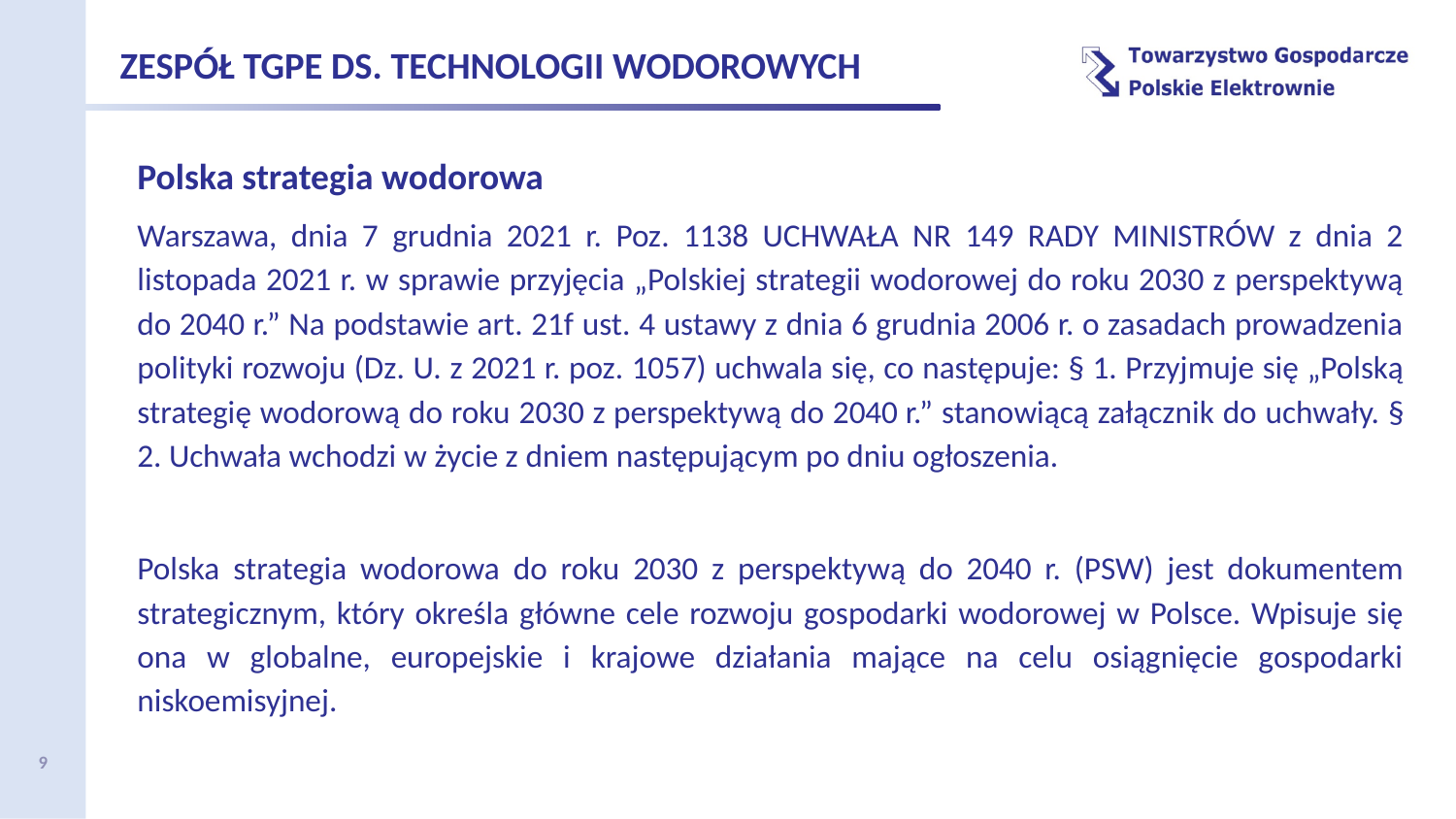

ZESPÓŁ TGPE DS. TECHNOLOGII WODOROWYCH
Polska strategia wodorowa
Warszawa, dnia 7 grudnia 2021 r. Poz. 1138 UCHWAŁA NR 149 RADY MINISTRÓW z dnia 2 listopada 2021 r. w sprawie przyjęcia „Polskiej strategii wodorowej do roku 2030 z perspektywą do 2040 r.” Na podstawie art. 21f ust. 4 ustawy z dnia 6 grudnia 2006 r. o zasadach prowadzenia polityki rozwoju (Dz. U. z 2021 r. poz. 1057) uchwala się, co następuje: § 1. Przyjmuje się „Polską strategię wodorową do roku 2030 z perspektywą do 2040 r.” stanowiącą załącznik do uchwały. § 2. Uchwała wchodzi w życie z dniem następującym po dniu ogłoszenia.

Polska strategia wodorowa do roku 2030 z perspektywą do 2040 r. (PSW) jest dokumentem strategicznym, który określa główne cele rozwoju gospodarki wodorowej w Polsce. Wpisuje się ona w globalne, europejskie i krajowe działania mające na celu osiągnięcie gospodarki niskoemisyjnej.

9